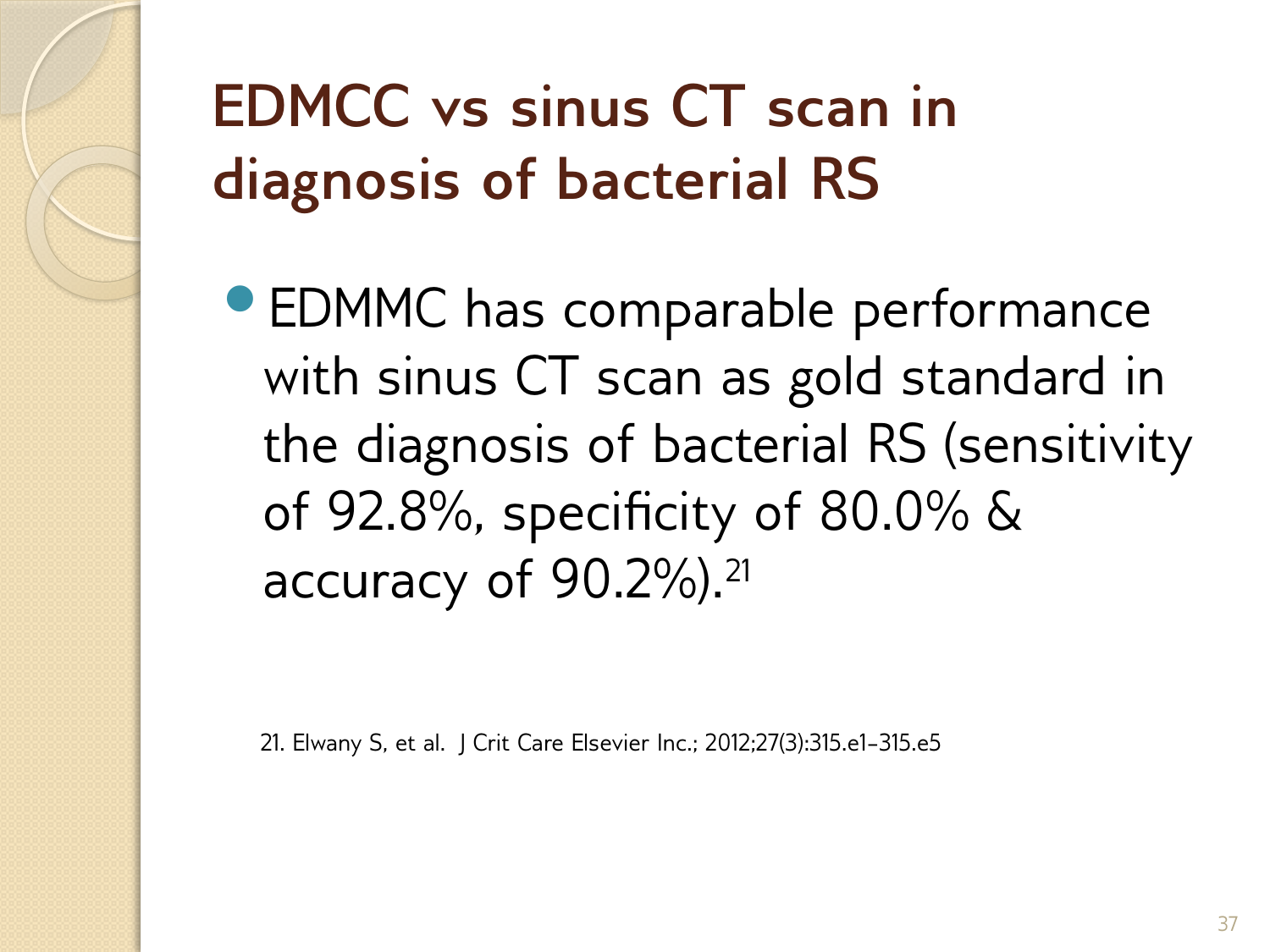

# EDMCC vs sinus CT scan in  diagnosis of bacterial RS
EDMMC has comparable performance with sinus CT scan as gold standard in the diagnosis of bacterial RS (sensitivity of 92.8%, specificity of 80.0% & accuracy of 90.2%).21

     21. Elwany S, et al.  J Crit Care Elsevier Inc.; 2012;27(3):315.e1–315.e5
37